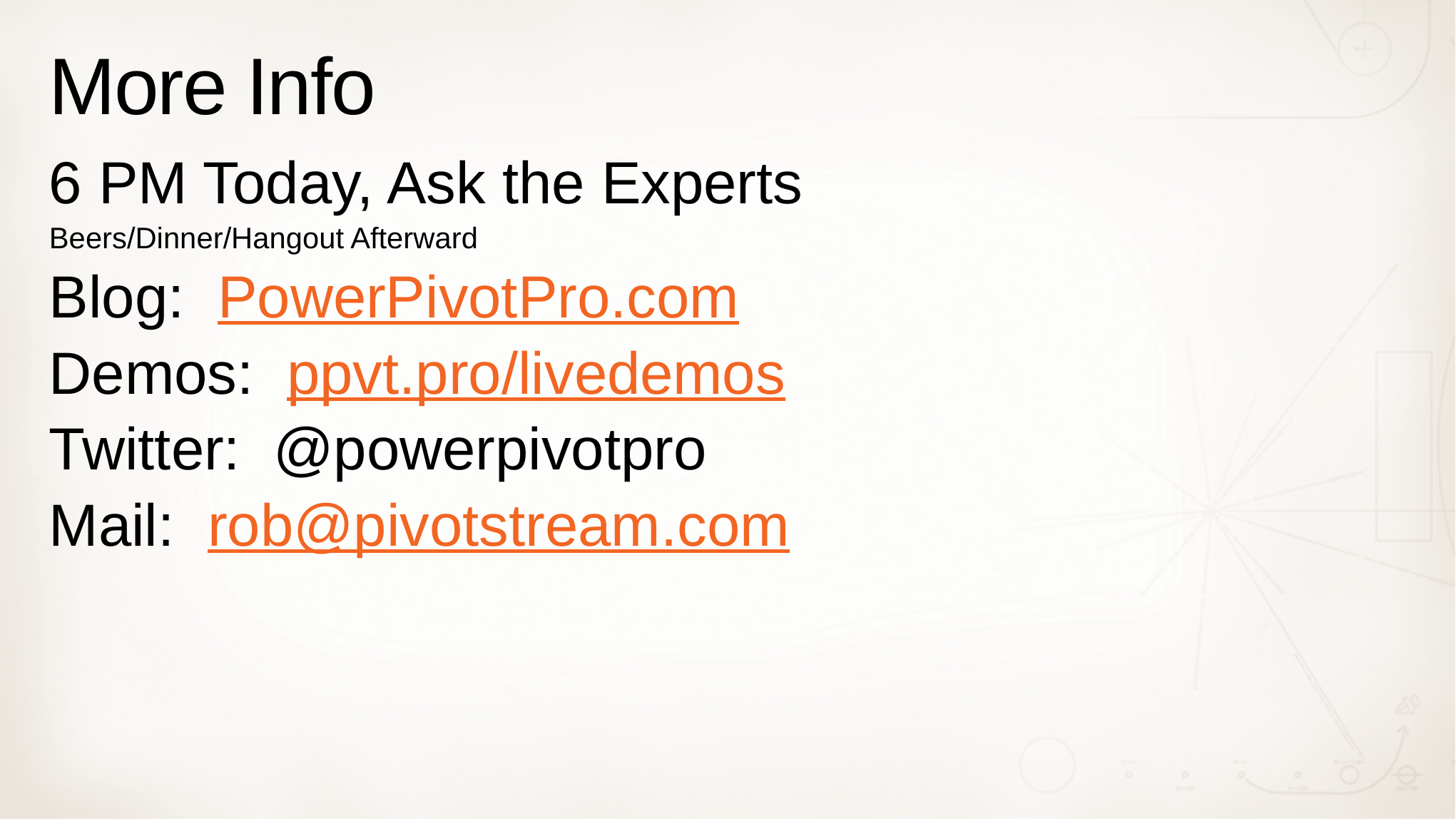

# More Info
6 PM Today, Ask the Experts
Beers/Dinner/Hangout Afterward
Blog:  PowerPivotPro.com
Demos:  ppvt.pro/livedemos
Twitter:  @powerpivotpro
Mail:  rob@pivotstream.com